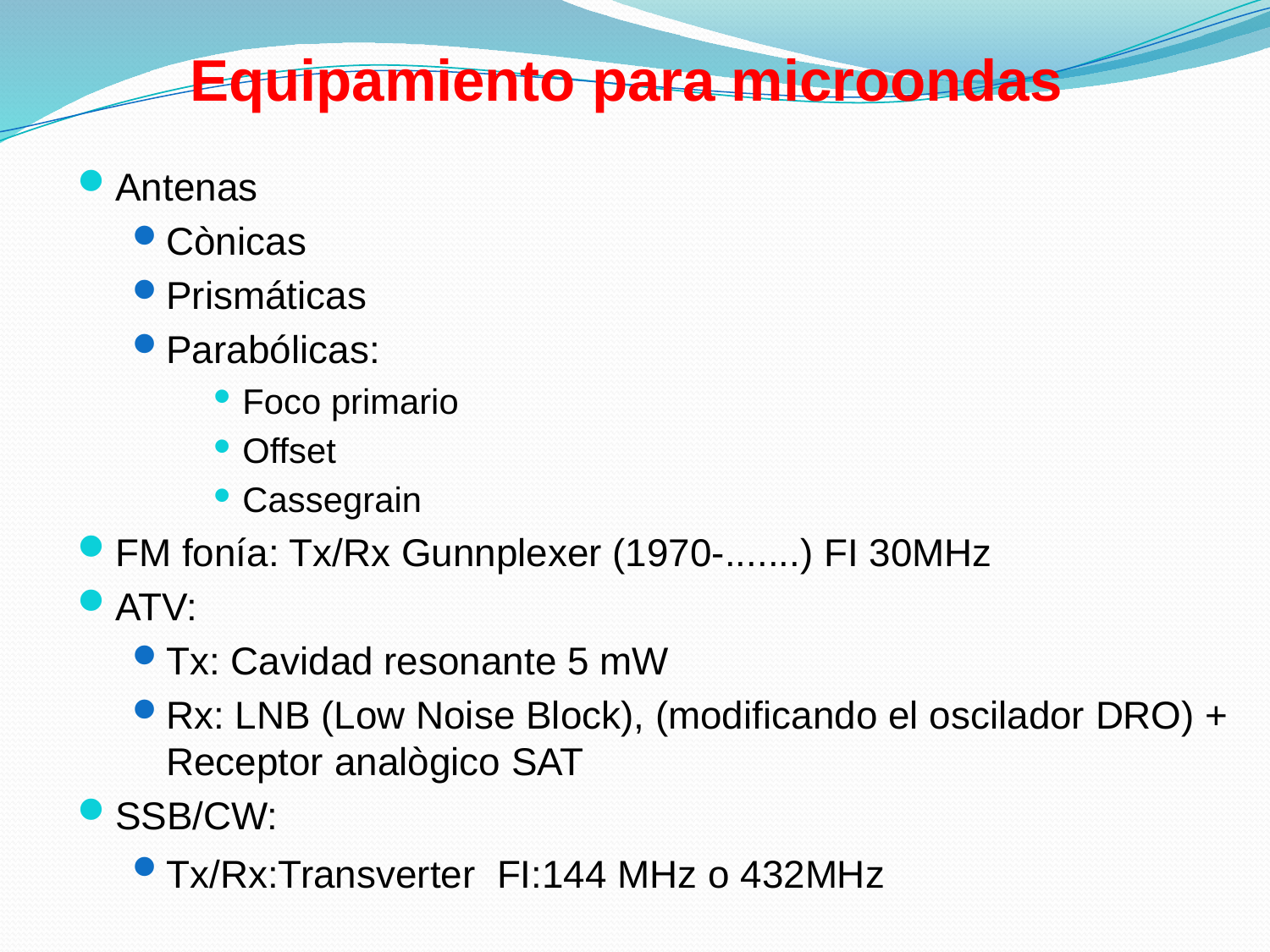

# Equipamiento para microondas
Antenas
Cònicas
Prismáticas
Parabólicas:
Foco primario
Offset
Cassegrain
FM fonía: Tx/Rx Gunnplexer (1970-.......) FI 30MHz
ATV:
Tx: Cavidad resonante 5 mW
Rx: LNB (Low Noise Block), (modificando el oscilador DRO) + Receptor analògico SAT
SSB/CW:
Tx/Rx:Transverter  FI:144 MHz o 432MHz